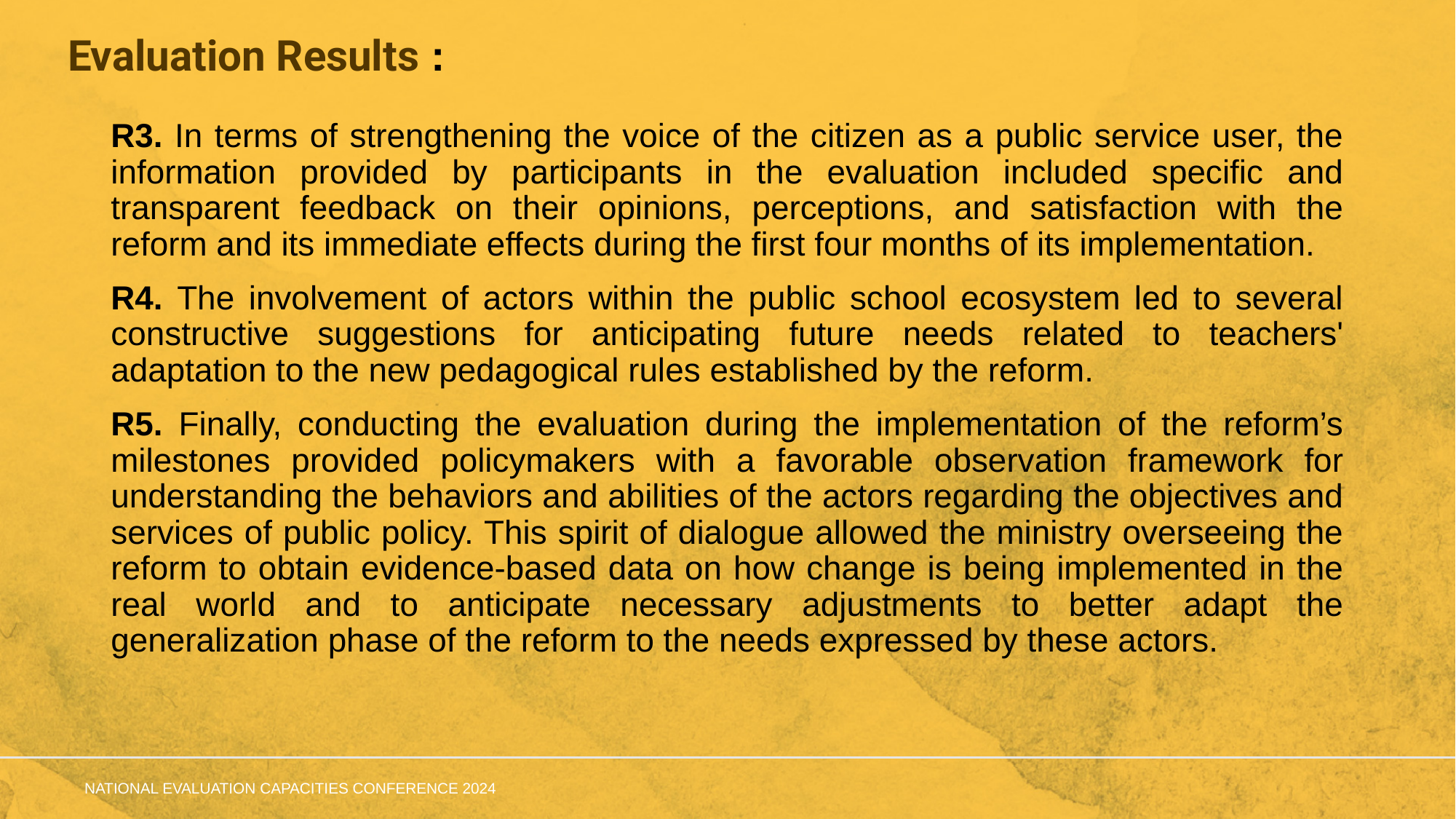

# Evaluation Results :
R3. In terms of strengthening the voice of the citizen as a public service user, the information provided by participants in the evaluation included specific and transparent feedback on their opinions, perceptions, and satisfaction with the reform and its immediate effects during the first four months of its implementation.
R4. The involvement of actors within the public school ecosystem led to several constructive suggestions for anticipating future needs related to teachers' adaptation to the new pedagogical rules established by the reform.
R5. Finally, conducting the evaluation during the implementation of the reform’s milestones provided policymakers with a favorable observation framework for understanding the behaviors and abilities of the actors regarding the objectives and services of public policy. This spirit of dialogue allowed the ministry overseeing the reform to obtain evidence-based data on how change is being implemented in the real world and to anticipate necessary adjustments to better adapt the generalization phase of the reform to the needs expressed by these actors.